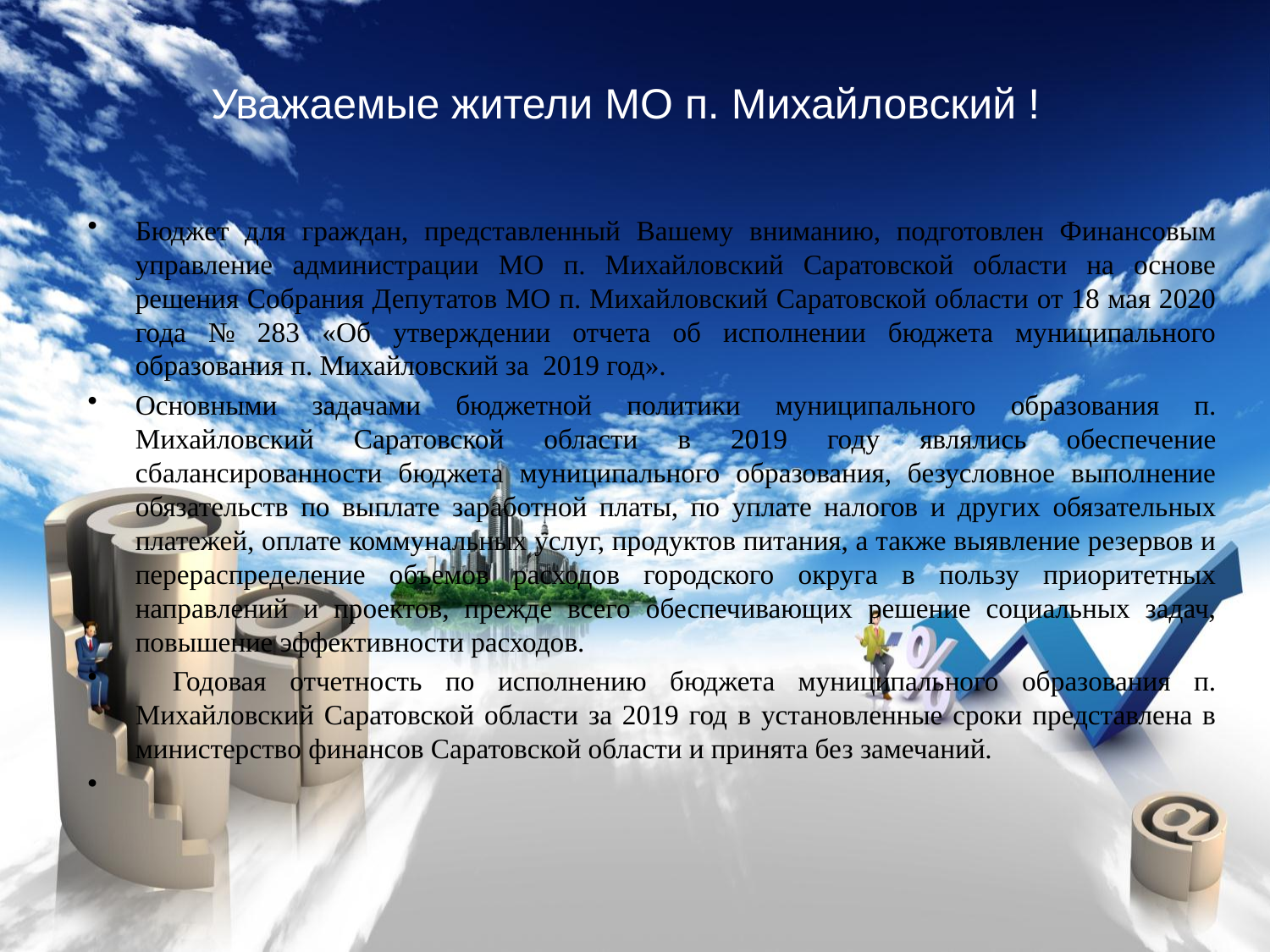

# Уважаемые жители МО п. Михайловский !
Бюджет для граждан, представленный Вашему вниманию, подготовлен Финансовым управление администрации МО п. Михайловский Саратовской области на основе решения Собрания Депутатов МО п. Михайловский Саратовской области от 18 мая 2020 года № 283 «Об утверждении отчета об исполнении бюджета муниципального образования п. Михайловский за  2019 год».
Основными задачами бюджетной политики муниципального образования п. Михайловский Саратовской области в 2019 году являлись обеспечение сбалансированности бюджета муниципального образования, безусловное выполнение обязательств по выплате заработной платы, по уплате налогов и других обязательных платежей, оплате коммунальных услуг, продуктов питания, а также выявление резервов и перераспределение объемов расходов городского округа в пользу приоритетных направлений и проектов, прежде всего обеспечивающих решение социальных задач, повышение эффективности расходов.
   Годовая отчетность по исполнению бюджета муниципального образования п. Михайловский Саратовской области за 2019 год в установленные сроки представлена в министерство финансов Саратовской области и принята без замечаний.